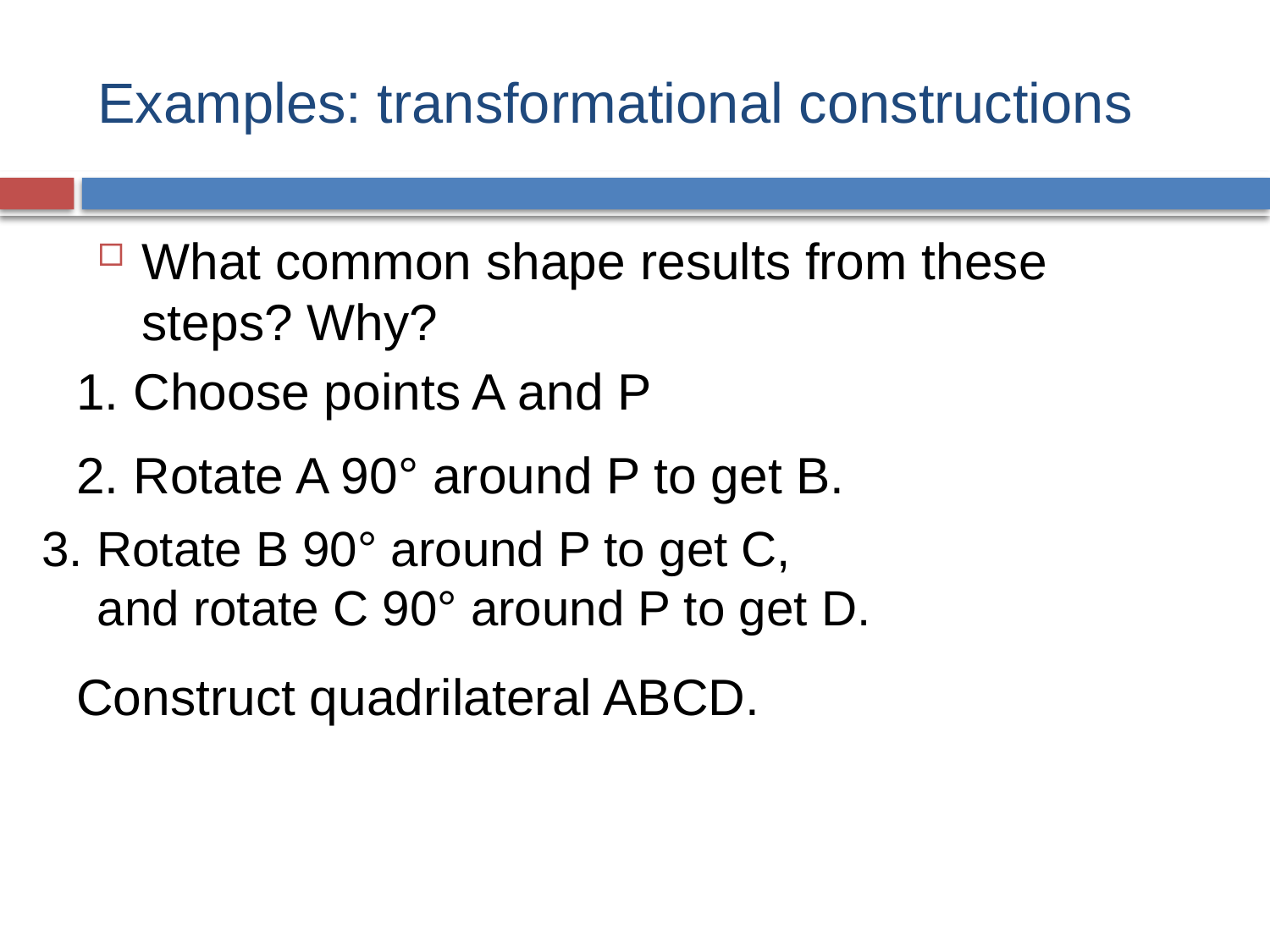

# Examples: transformational constructions
What common shape results from these steps? Why?
1. Choose points A and P
2. Rotate A 90° around P to get B.
3. Rotate B 90° around P to get C,
    and rotate C 90° around P to get D.
Construct quadrilateral ABCD.